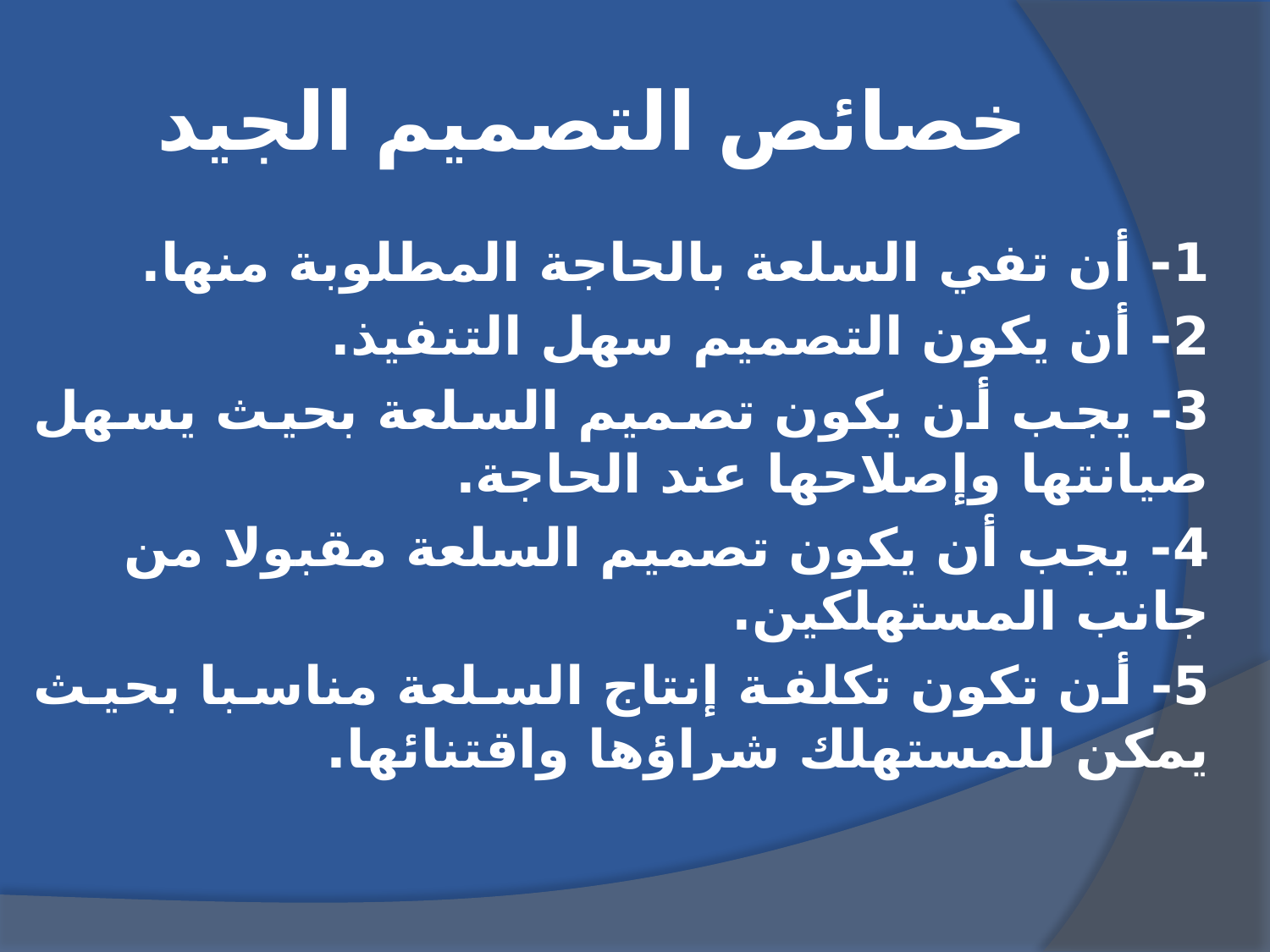

# خصائص التصميم الجيد
1- أن تفي السلعة بالحاجة المطلوبة منها.
2- أن يكون التصميم سهل التنفيذ.
3- يجب أن يكون تصميم السلعة بحيث يسهل صيانتها وإصلاحها عند الحاجة.
4- يجب أن يكون تصميم السلعة مقبولا من جانب المستهلكين.
5- أن تكون تكلفة إنتاج السلعة مناسبا بحيث يمكن للمستهلك شراؤها واقتنائها.